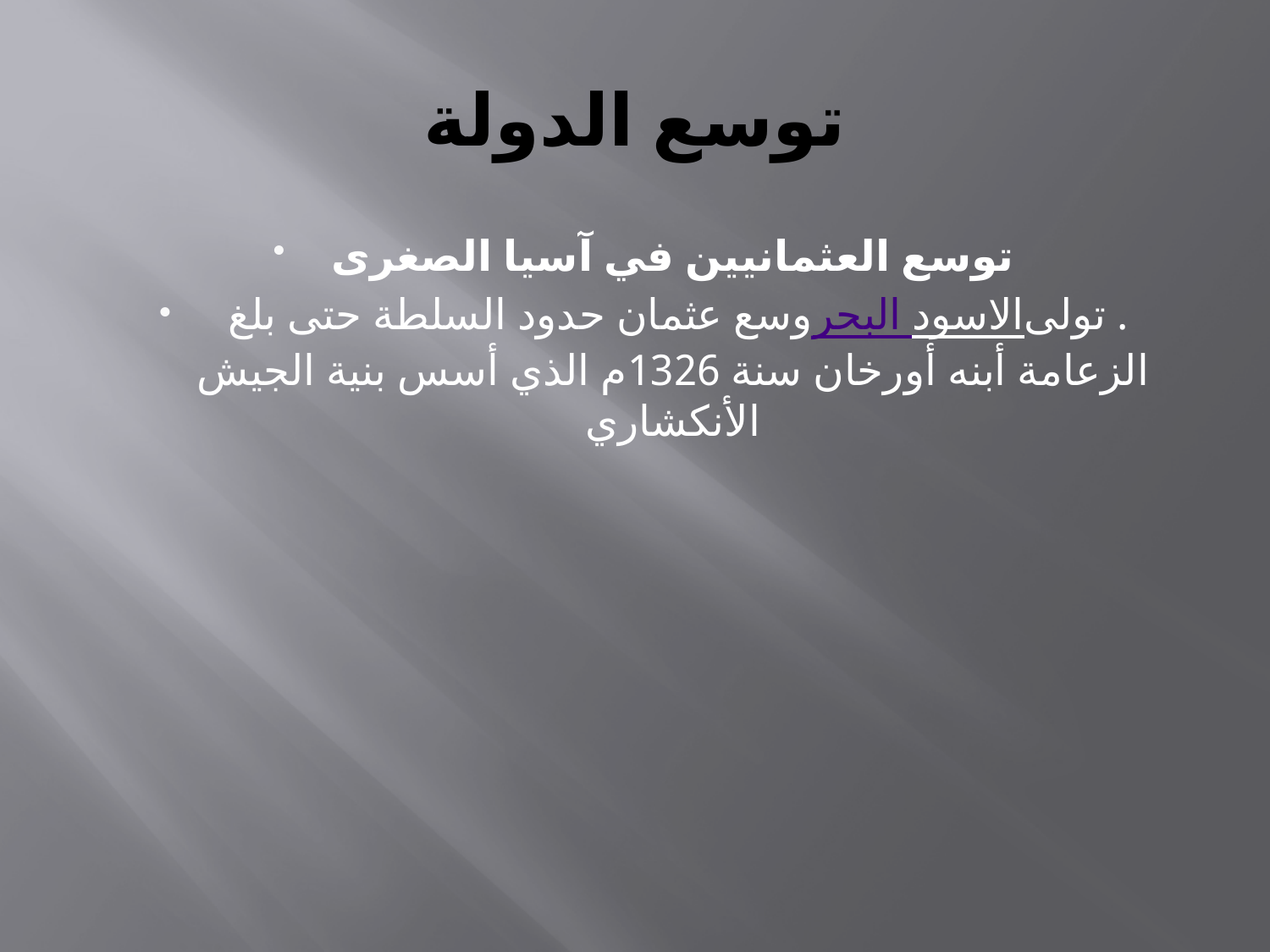

# توسع الدولة
توسع العثمانيين في آسيا الصغرى
وسع عثمان حدود السلطة حتى بلغ البحر الاسود. تولى الزعامة أبنه أورخان سنة 1326م الذي أسس بنية الجيش الأنكشاري